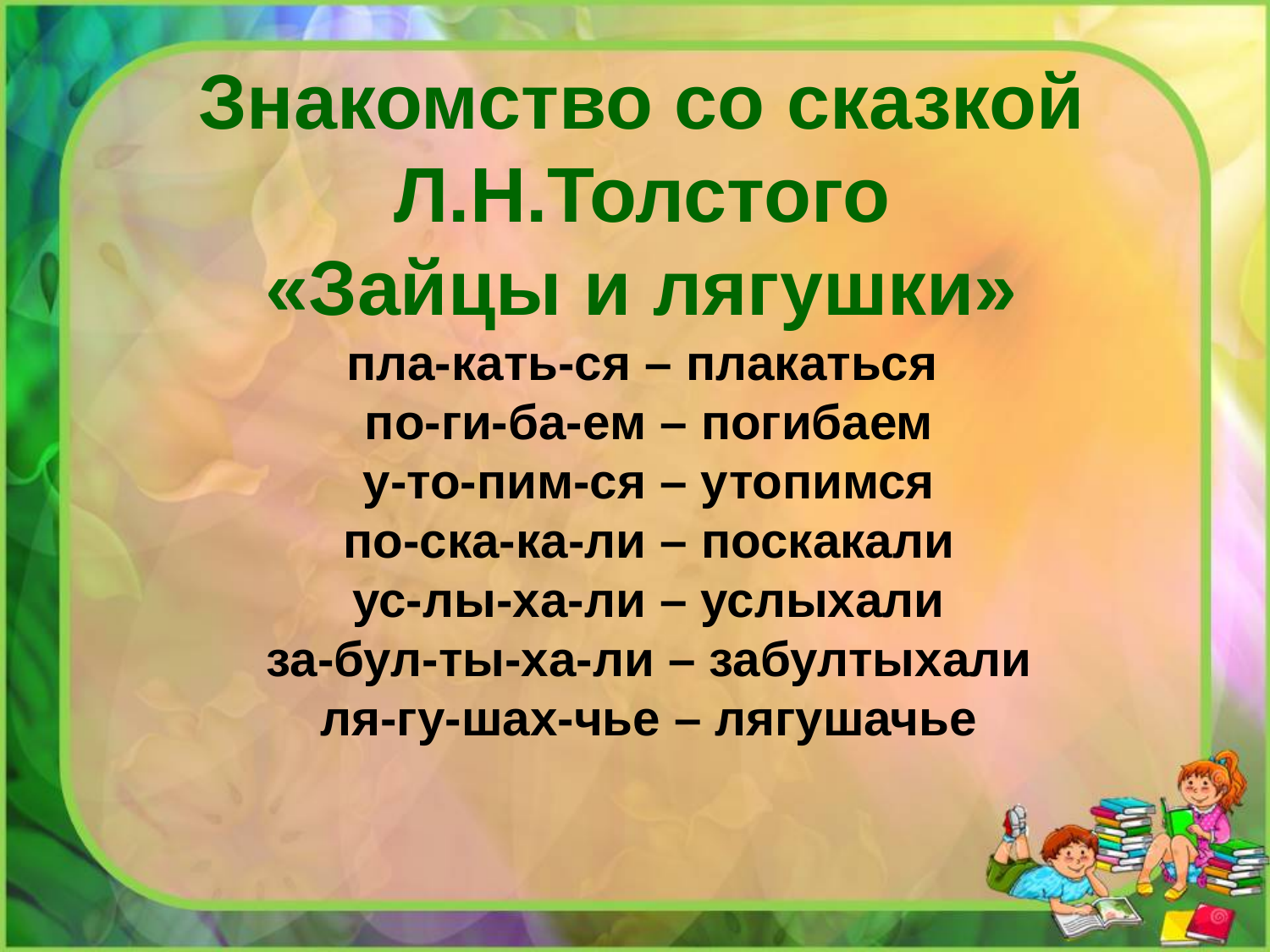

Знакомство со сказкой
 Л.Н.Толстого
«Зайцы и лягушки»
пла-кать-ся – плакаться
 по-ги-ба-ем – погибаем
 у-то-пим-ся – утопимся
 по-ска-ка-ли – поскакали
 ус-лы-ха-ли – услыхали
 за-бул-ты-ха-ли – забултыхали
 ля-гу-шах-чье – лягушачье